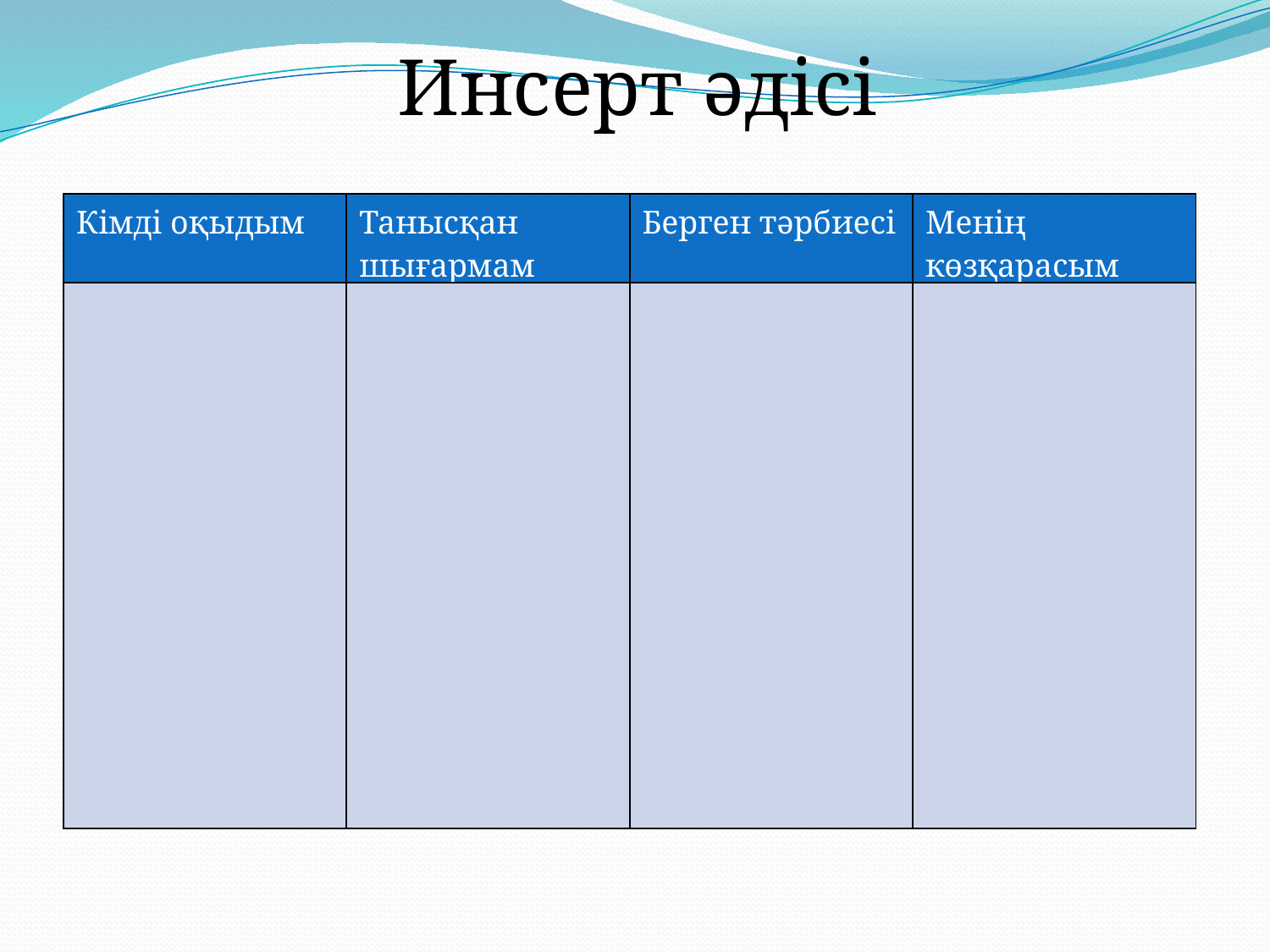

Инсерт әдісі
| Кімді оқыдым | Танысқан шығармам | Берген тәрбиесі | Менің көзқарасым |
| --- | --- | --- | --- |
|  |  |  |  |